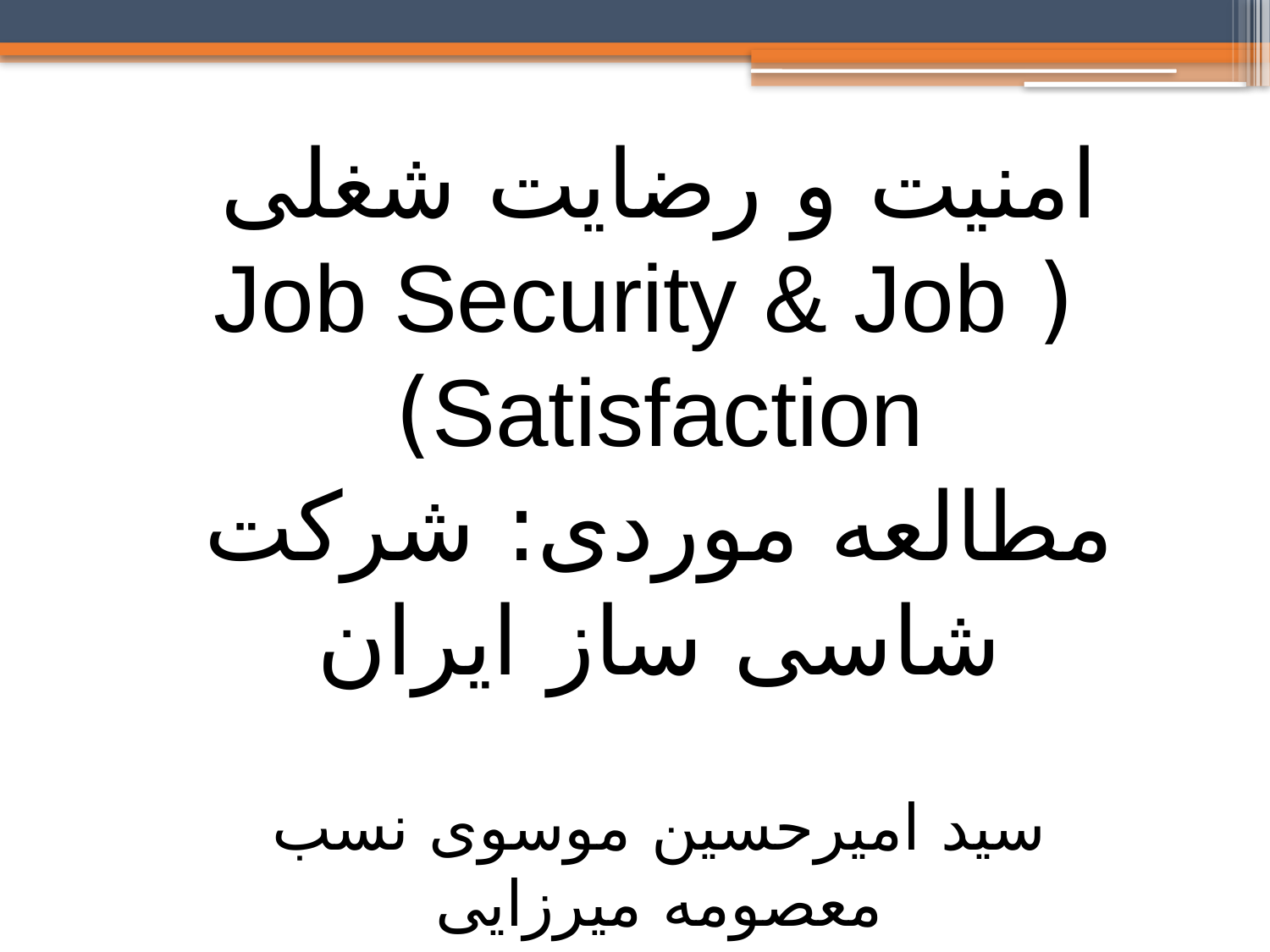

امنیت و رضایت شغلی
 ( Job Security & Job Satisfaction)
مطالعه موردی: شرکت شاسی ساز ایران

سید امیرحسین موسوی نسب
معصومه میرزایی

دکتر پارسا